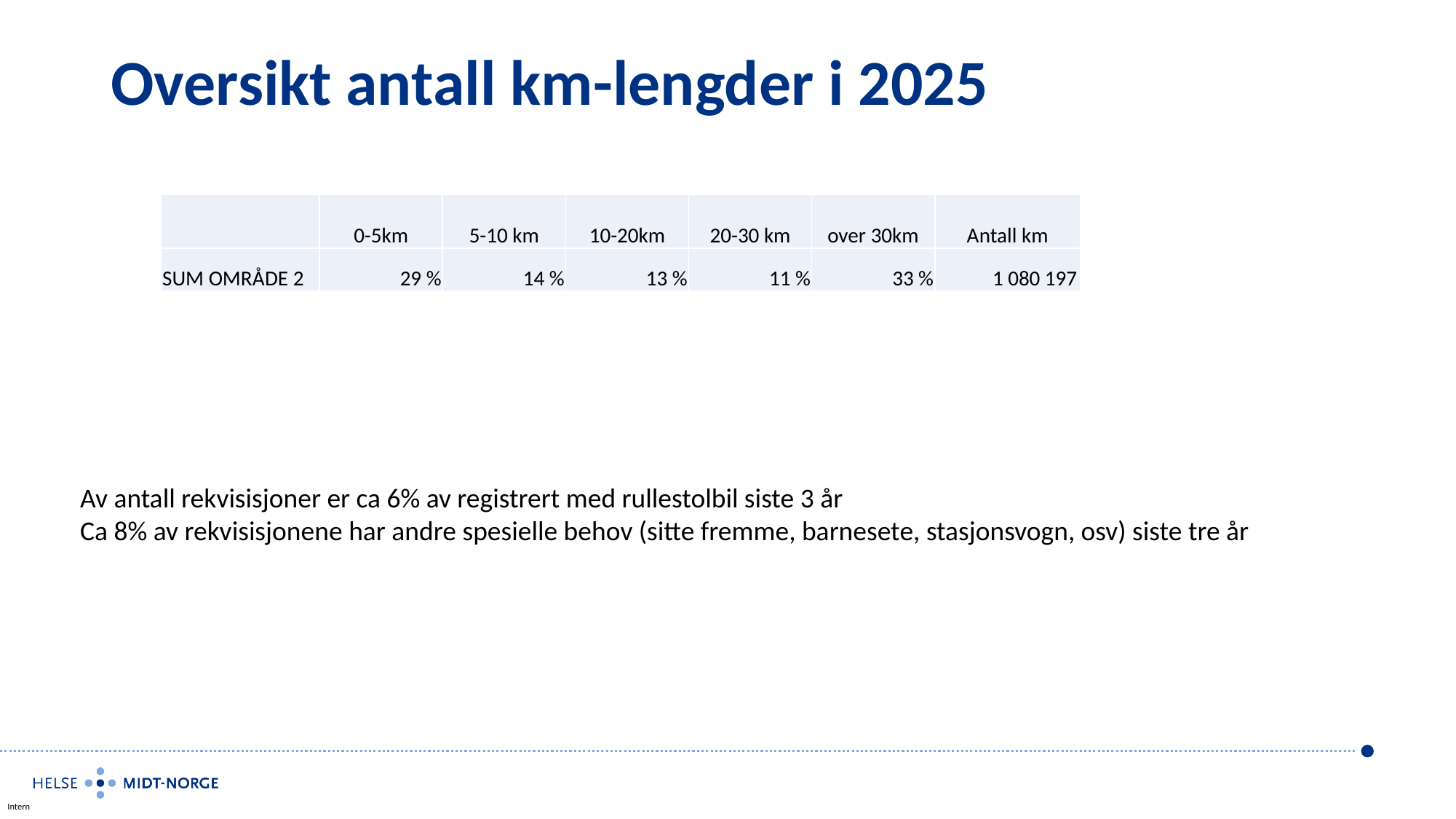

# Oversikt antall km-lengder i 2025
|  | 0-5km | 5-10 km | 10-20km | 20-30 km | over 30km | Antall km |
| --- | --- | --- | --- | --- | --- | --- |
| SUM OMRÅDE 2 | 29 % | 14 % | 13 % | 11 % | 33 % | 1 080 197 |

Av antall rekvisisjoner er ca 6% av registrert med rullestolbil siste 3 år
Ca 8% av rekvisisjonene har andre spesielle behov (sitte fremme, barnesete, stasjonsvogn, osv) siste tre år